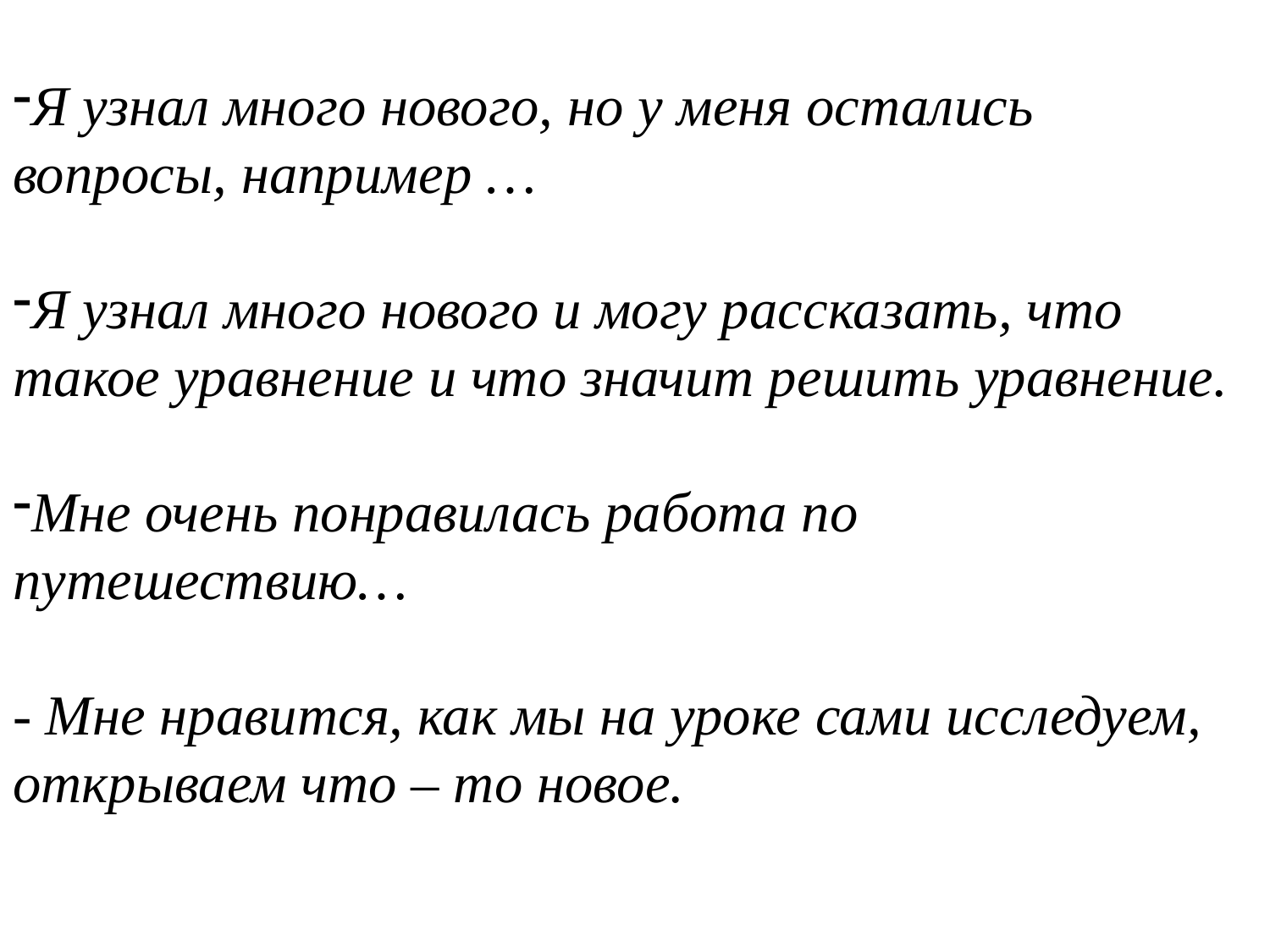

Я узнал много нового, но у меня остались вопросы, например …

Я узнал много нового и могу рассказать, что такое уравнение и что значит решить уравнение.

Мне очень понравилась работа по путешествию…

- Мне нравится, как мы на уроке сами исследуем, открываем что – то новое.